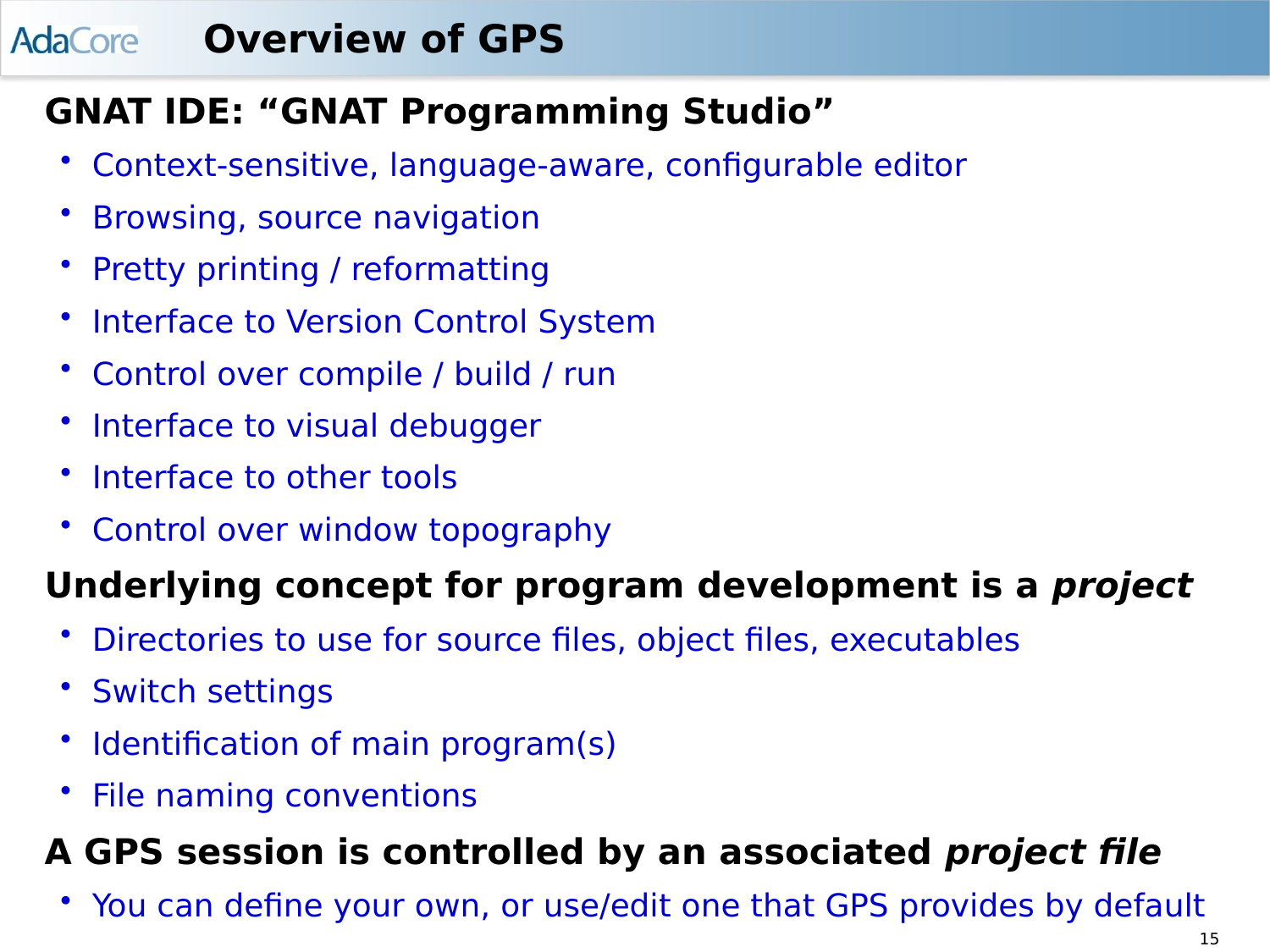

# Overview of GPS
GNAT IDE: “GNAT Programming Studio”
Context-sensitive, language-aware, configurable editor
Browsing, source navigation
Pretty printing / reformatting
Interface to Version Control System
Control over compile / build / run
Interface to visual debugger
Interface to other tools
Control over window topography
Underlying concept for program development is a project
Directories to use for source files, object files, executables
Switch settings
Identification of main program(s)
File naming conventions
A GPS session is controlled by an associated project file
You can define your own, or use/edit one that GPS provides by default